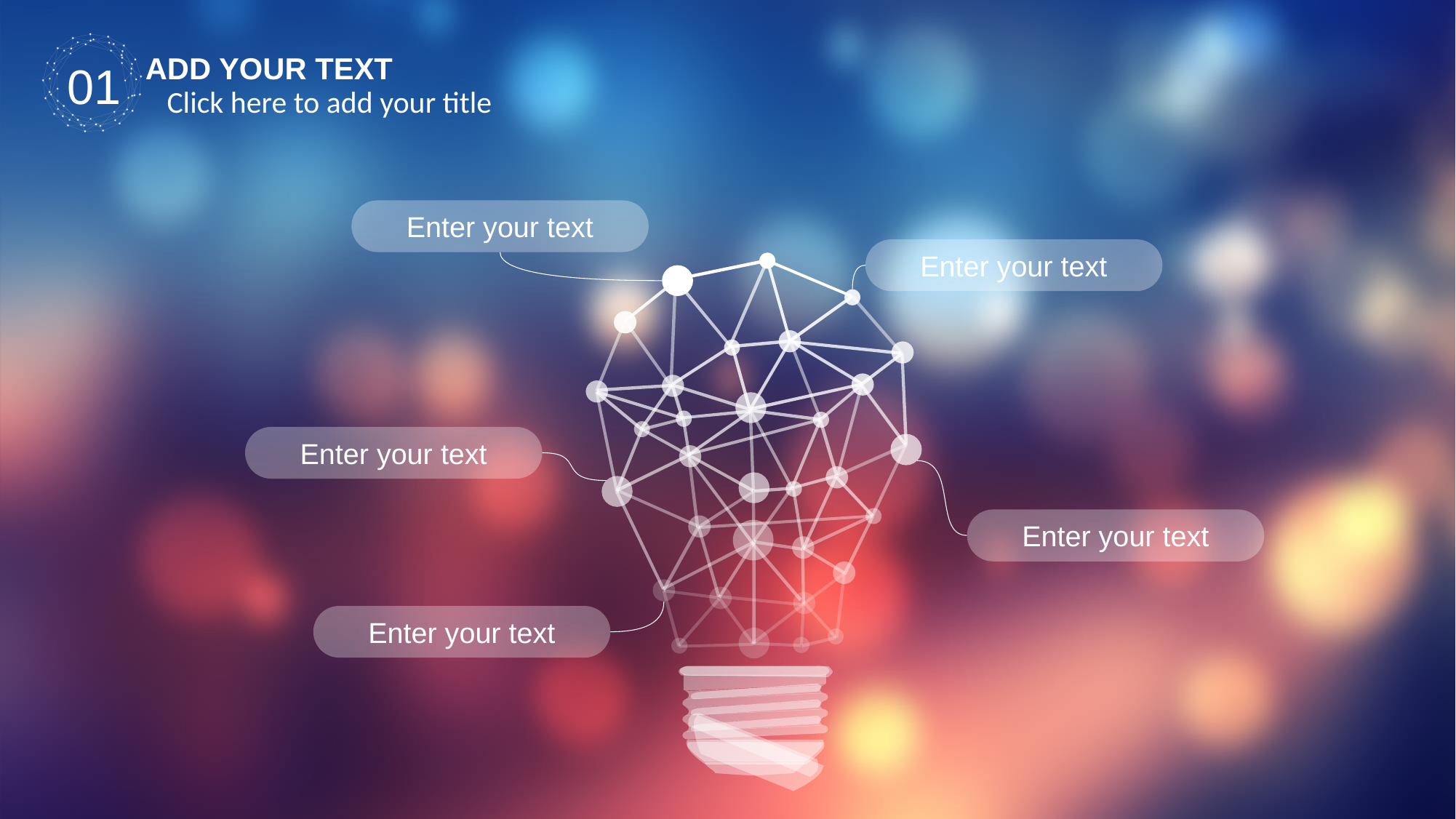

ADD YOUR TEXT
01
Click here to add your title
Enter your text
Enter your text

Enter your text
Enter your text
Enter your text